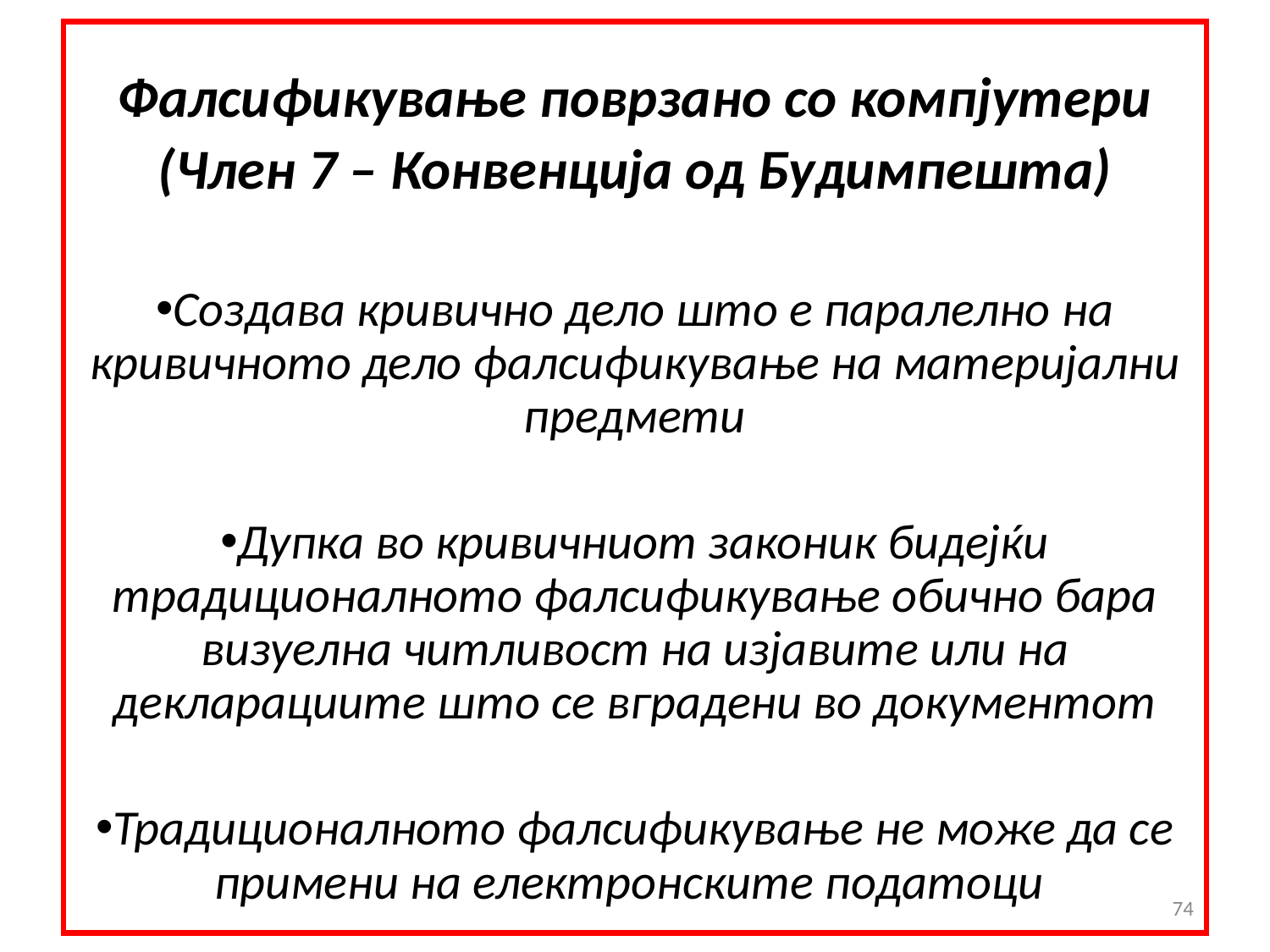

Фалсификување поврзано со компјутери
(Член 7 – Конвенција од Будимпешта)

Создава кривично дело што е паралелно на кривичното дело фалсификување на материјални предмети

Дупка во кривичниот законик бидејќи традиционалното фалсификување обично бара визуелна читливост на изјавите или на декларациите што се вградени во документот

Традиционалното фалсификување не може да се примени на електронските податоци
74